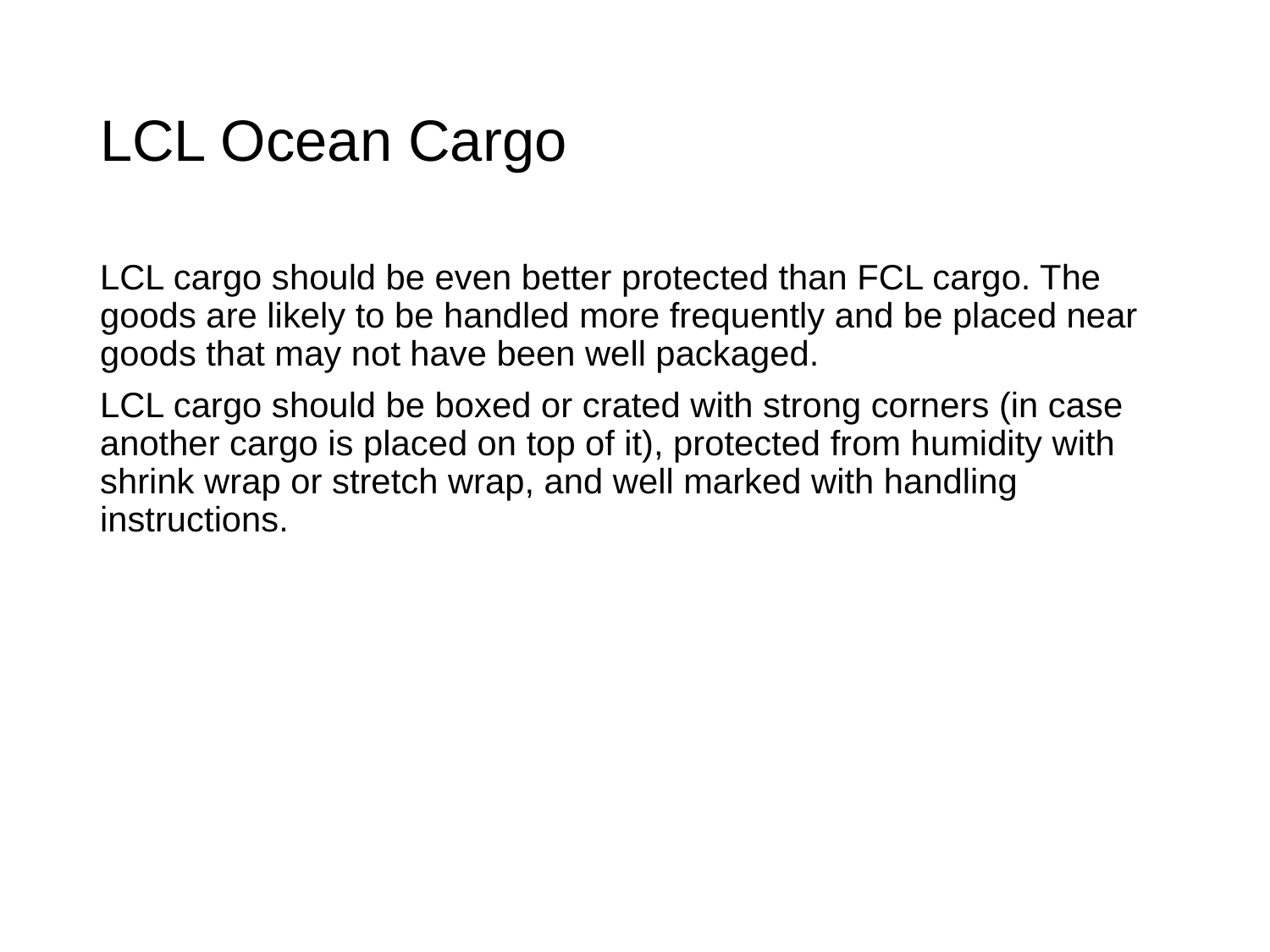

# LCL Ocean Cargo
LCL cargo should be even better protected than FCL cargo. The goods are likely to be handled more frequently and be placed near goods that may not have been well packaged.
LCL cargo should be boxed or crated with strong corners (in case another cargo is placed on top of it), protected from humidity with shrink wrap or stretch wrap, and well marked with handling instructions.